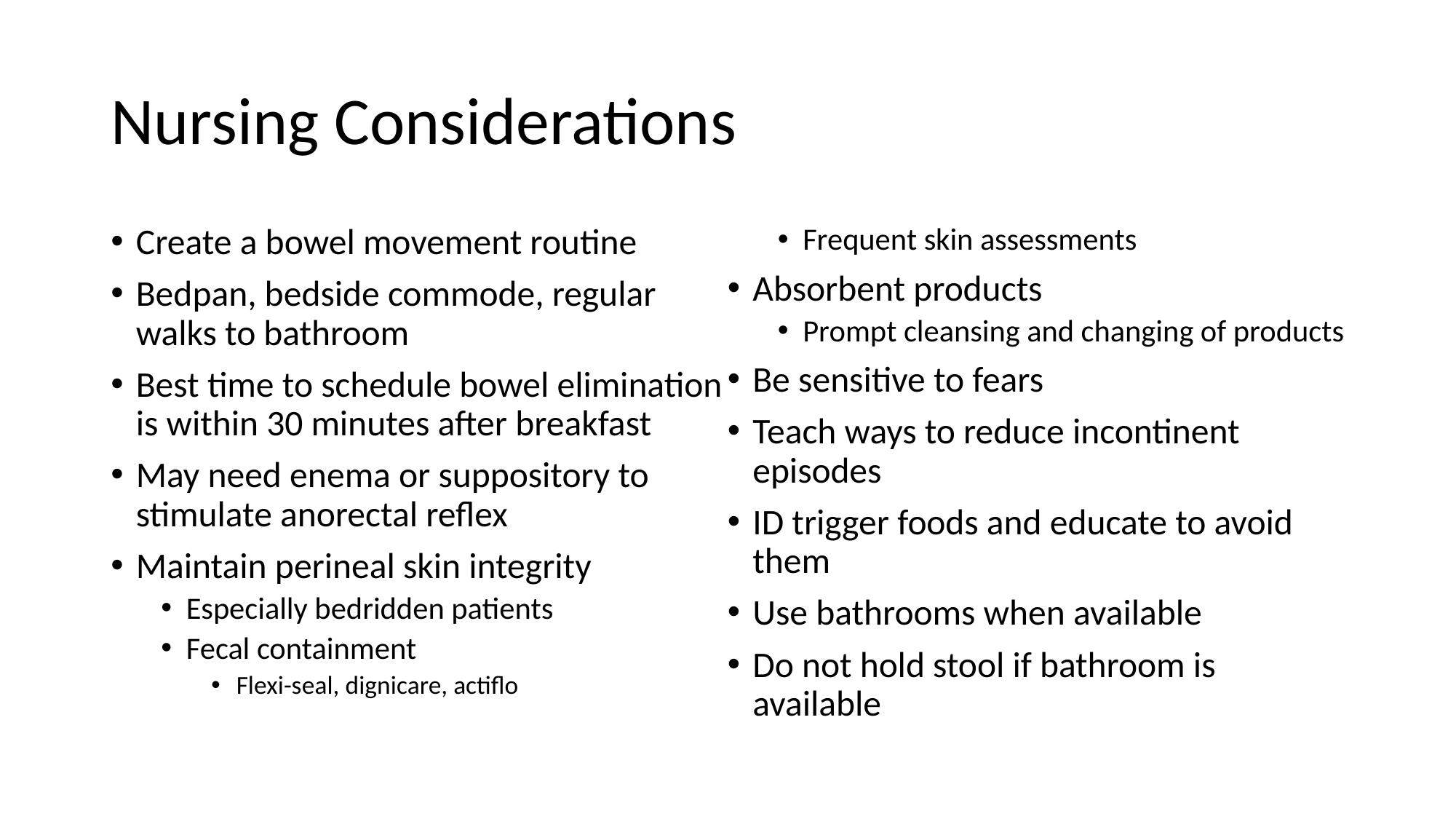

# Nursing Considerations
Create a bowel movement routine
Bedpan, bedside commode, regular walks to bathroom
Best time to schedule bowel elimination is within 30 minutes after breakfast
May need enema or suppository to stimulate anorectal reflex
Maintain perineal skin integrity
Especially bedridden patients
Fecal containment
Flexi-seal, dignicare, actiflo
Frequent skin assessments
Absorbent products
Prompt cleansing and changing of products
Be sensitive to fears
Teach ways to reduce incontinent episodes
ID trigger foods and educate to avoid them
Use bathrooms when available
Do not hold stool if bathroom is available